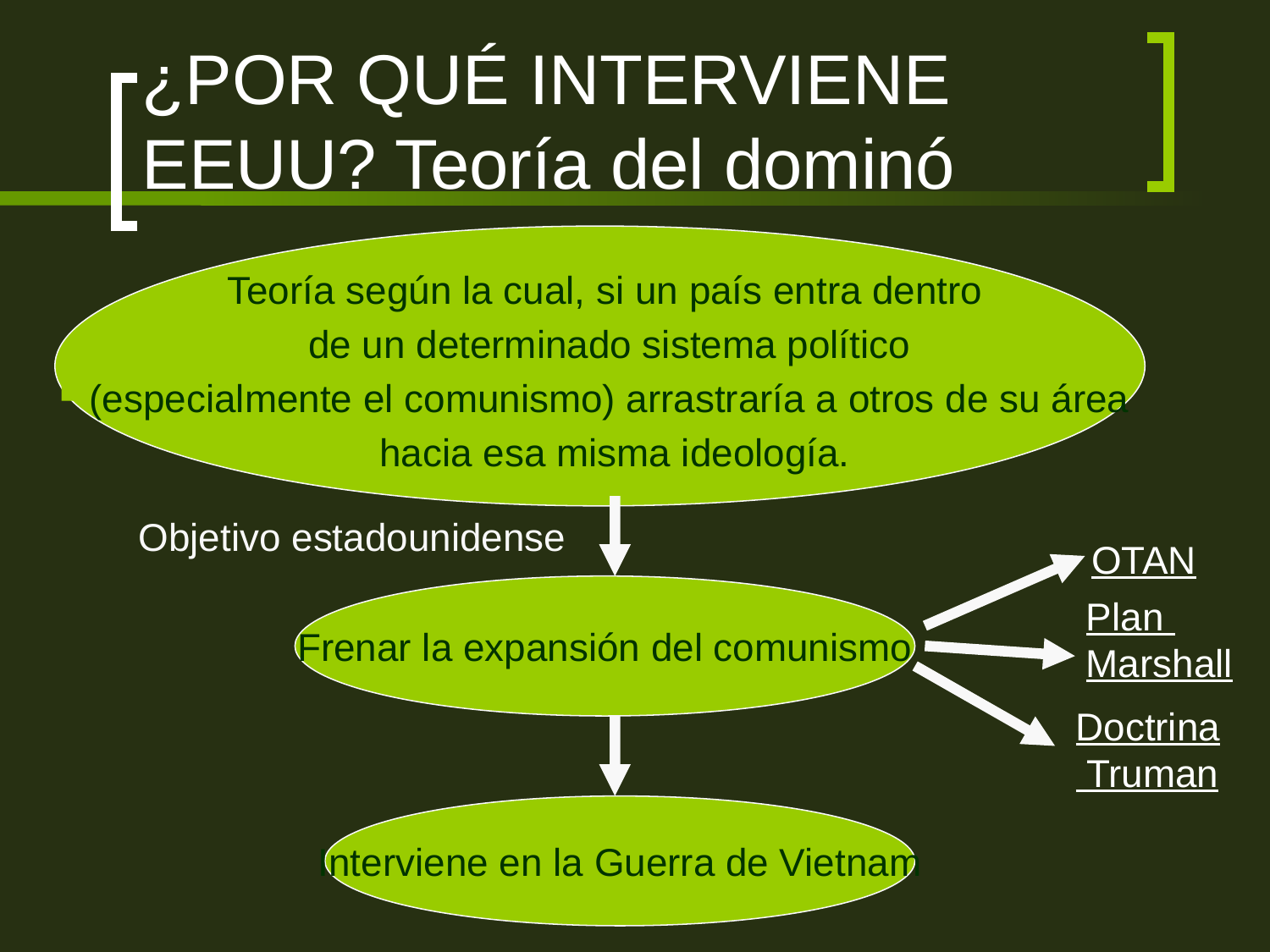

# ¿POR QUÉ INTERVIENE EEUU? Teoría del dominó

  Teoría según la cual, si un país entra dentro
de un determinado sistema político
(especialmente el comunismo) arrastraría a otros de su área
hacia esa misma ideología.

Objetivo estadounidense
OTAN

 Frenar la expansión del comunismo
Plan
Marshall

Doctrina
 Truman

Interviene en la Guerra de Vietnam